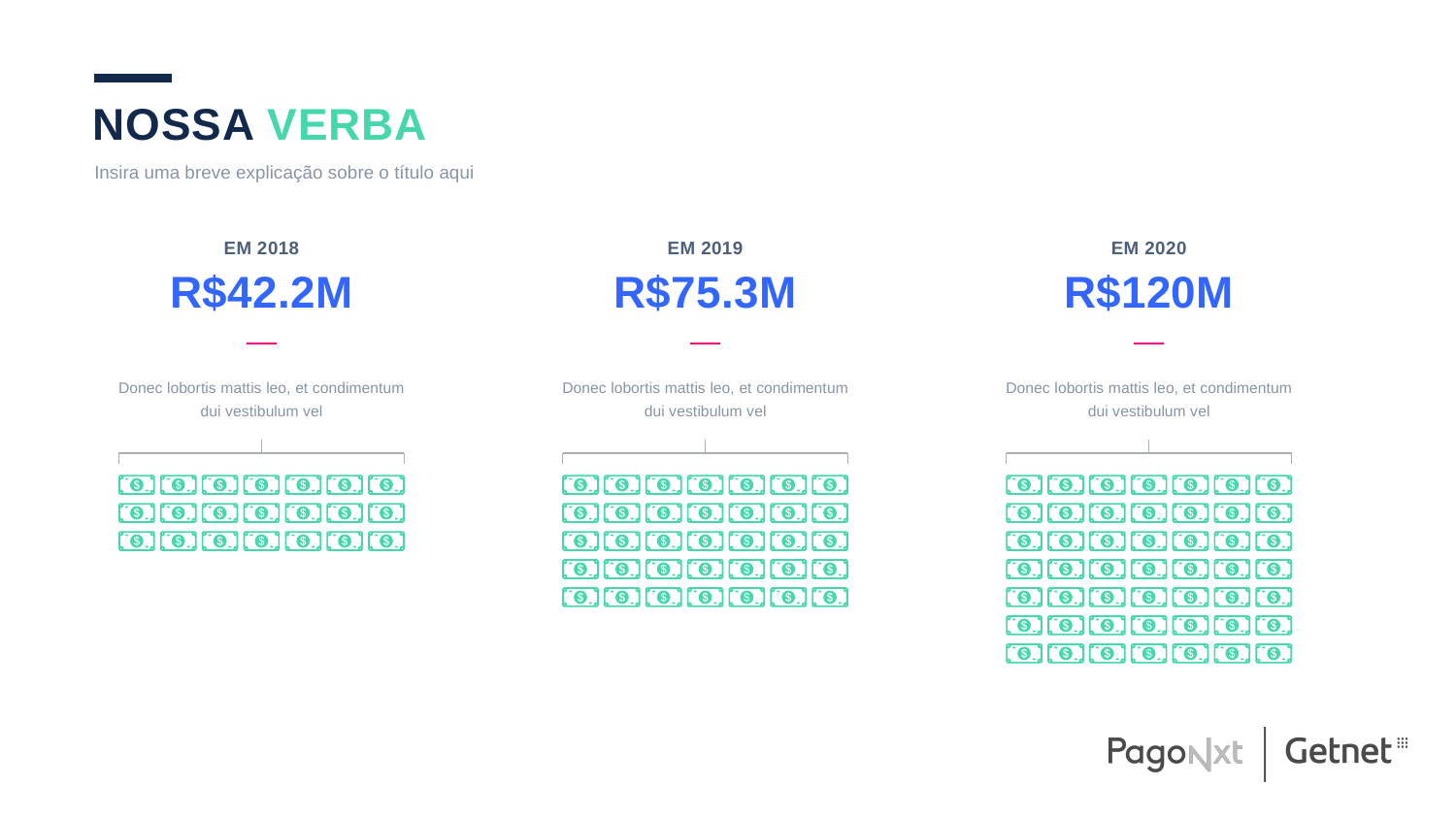

NOSSA VERBA
Insira uma breve explicação sobre o título aqui
EM 2018
EM 2019
EM 2020
r$42.2m
r$75.3m
r$120m
Donec lobortis mattis leo, et condimentum dui vestibulum vel
Donec lobortis mattis leo, et condimentum dui vestibulum vel
Donec lobortis mattis leo, et condimentum dui vestibulum vel